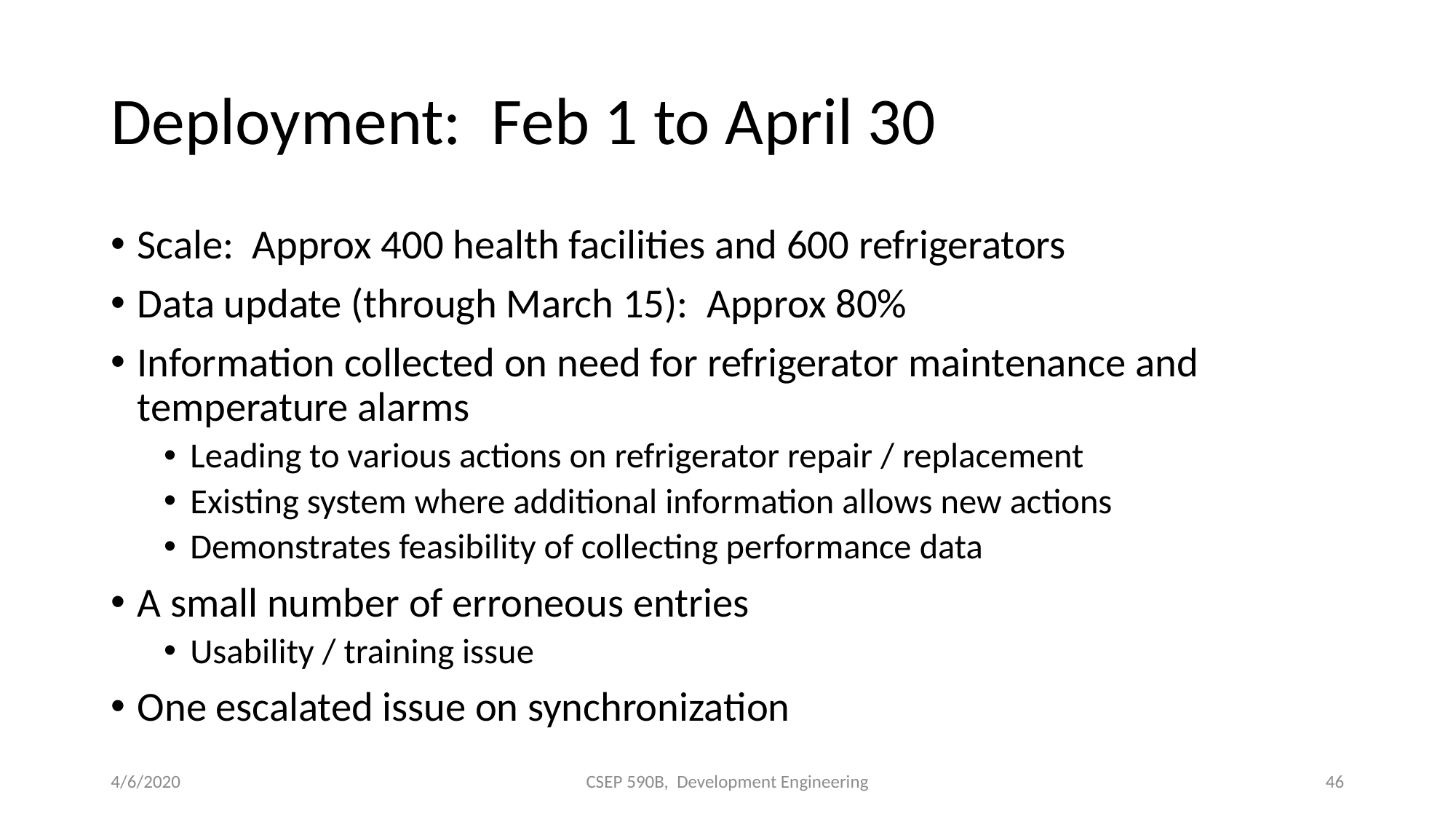

# Deployment:  Feb 1 to April 30
Scale:  Approx 400 health facilities and 600 refrigerators
Data update (through March 15):  Approx 80%
Information collected on need for refrigerator maintenance and temperature alarms
Leading to various actions on refrigerator repair / replacement
Existing system where additional information allows new actions
Demonstrates feasibility of collecting performance data
A small number of erroneous entries
Usability / training issue
One escalated issue on synchronization
4/6/2020
CSEP 590B,  Development Engineering
46